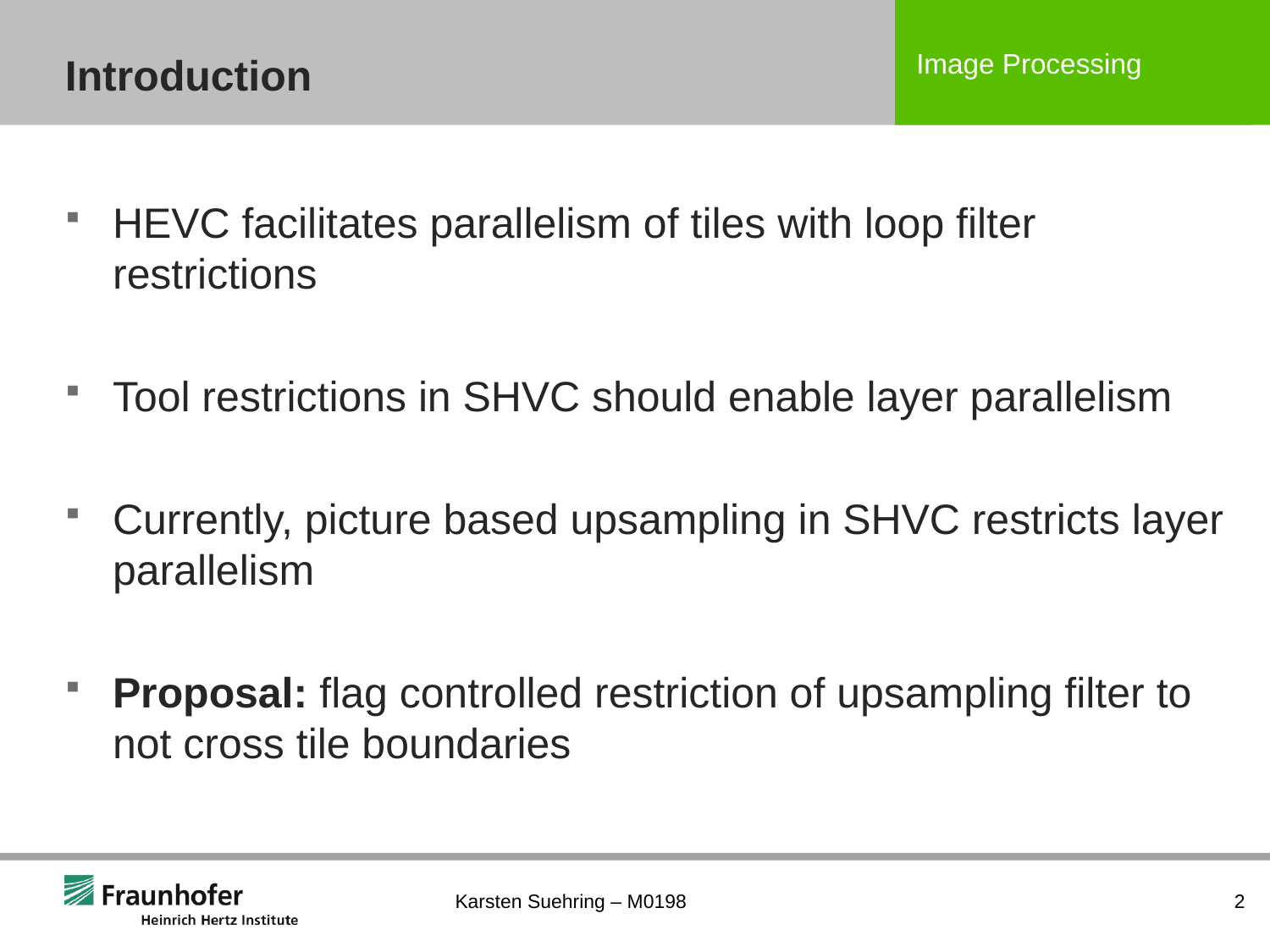

# Introduction
HEVC facilitates parallelism of tiles with loop filter restrictions

Tool restrictions in SHVC should enable layer parallelism

Currently, picture based upsampling in SHVC restricts layer parallelism

Proposal: flag controlled restriction of upsampling filter to not cross tile boundaries
Karsten Suehring – M0198
2